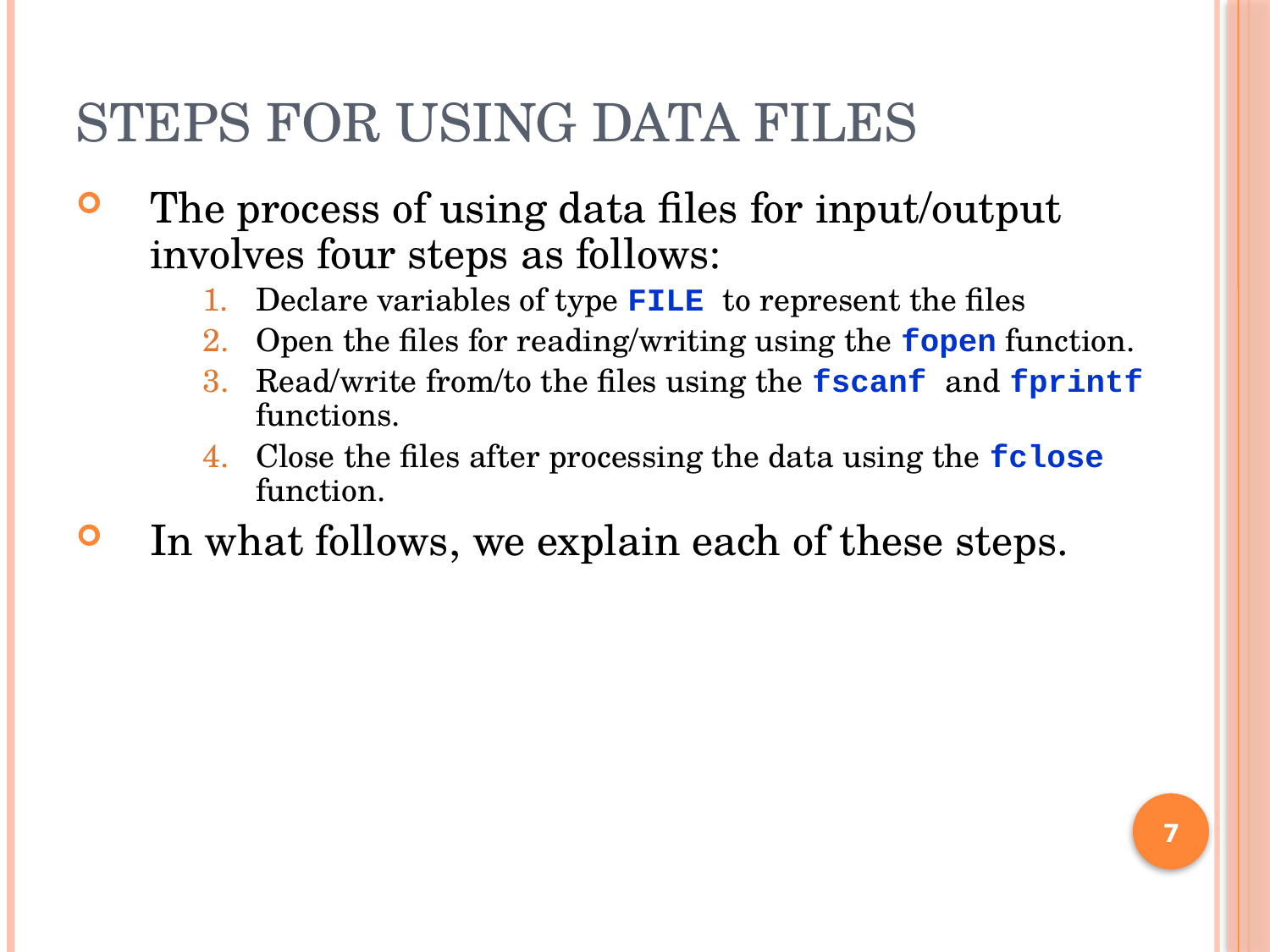

# Steps For Using Data Files
The process of using data files for input/output involves four steps as follows:
Declare variables of type FILE to represent the files
Open the files for reading/writing using the fopen function.
Read/write from/to the files using the fscanf and fprintf functions.
Close the files after processing the data using the fclose function.
In what follows, we explain each of these steps.
7